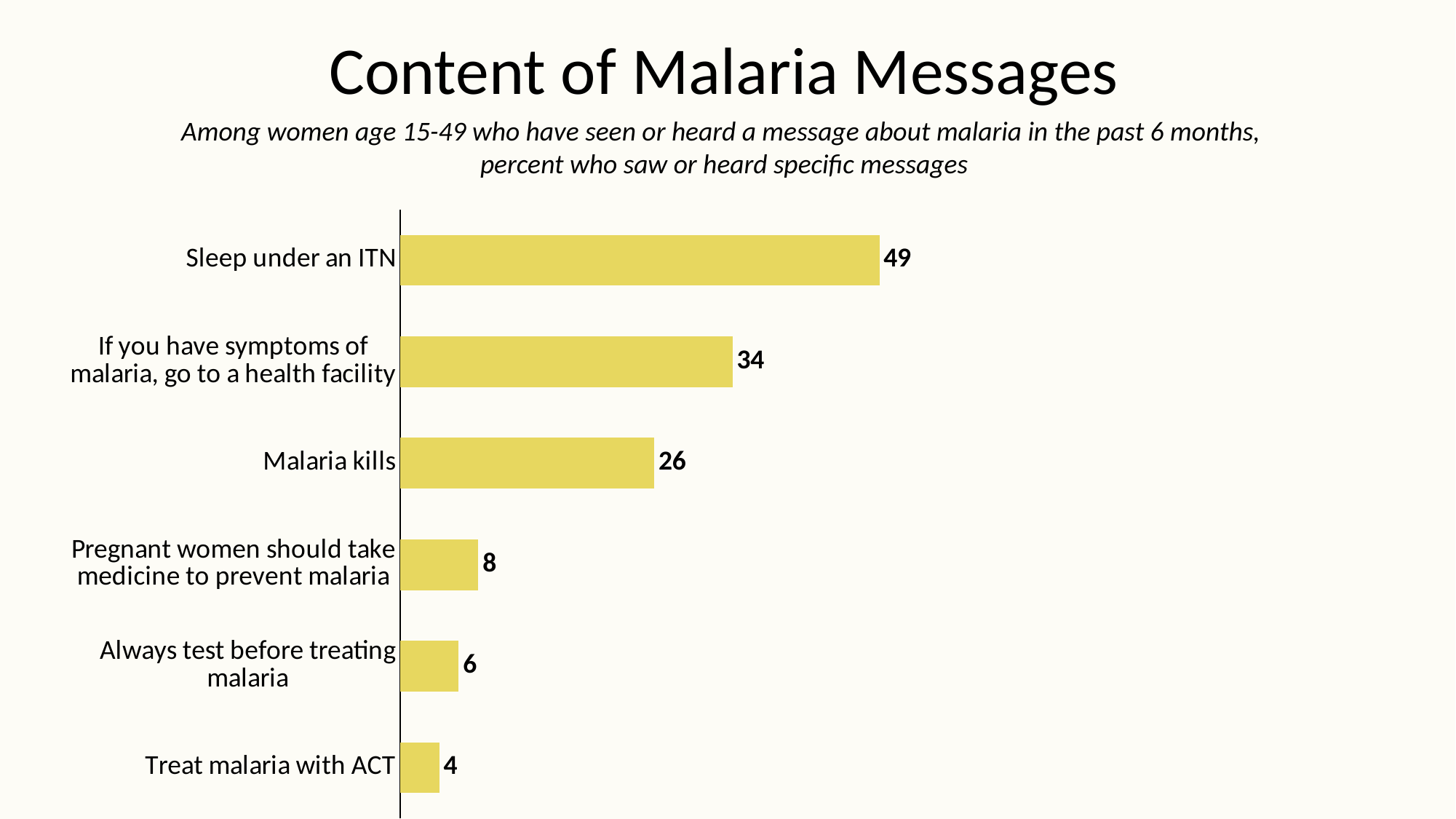

# Content of Malaria Messages
Among women age 15-49 who have seen or heard a message about malaria in the past 6 months,
percent who saw or heard specific messages

### Chart

| Category | Series 1 |
|---|---|
| Treat malaria with ACT | 4.0 |
| Always test before treating malaria | 6.0 |
| Pregnant women should take medicine to prevent malaria | 8.0 |
| Malaria kills | 26.0 |
| If you have symptoms of malaria, go to a health facility | 34.0 |
| Sleep under an ITN | 49.0 |